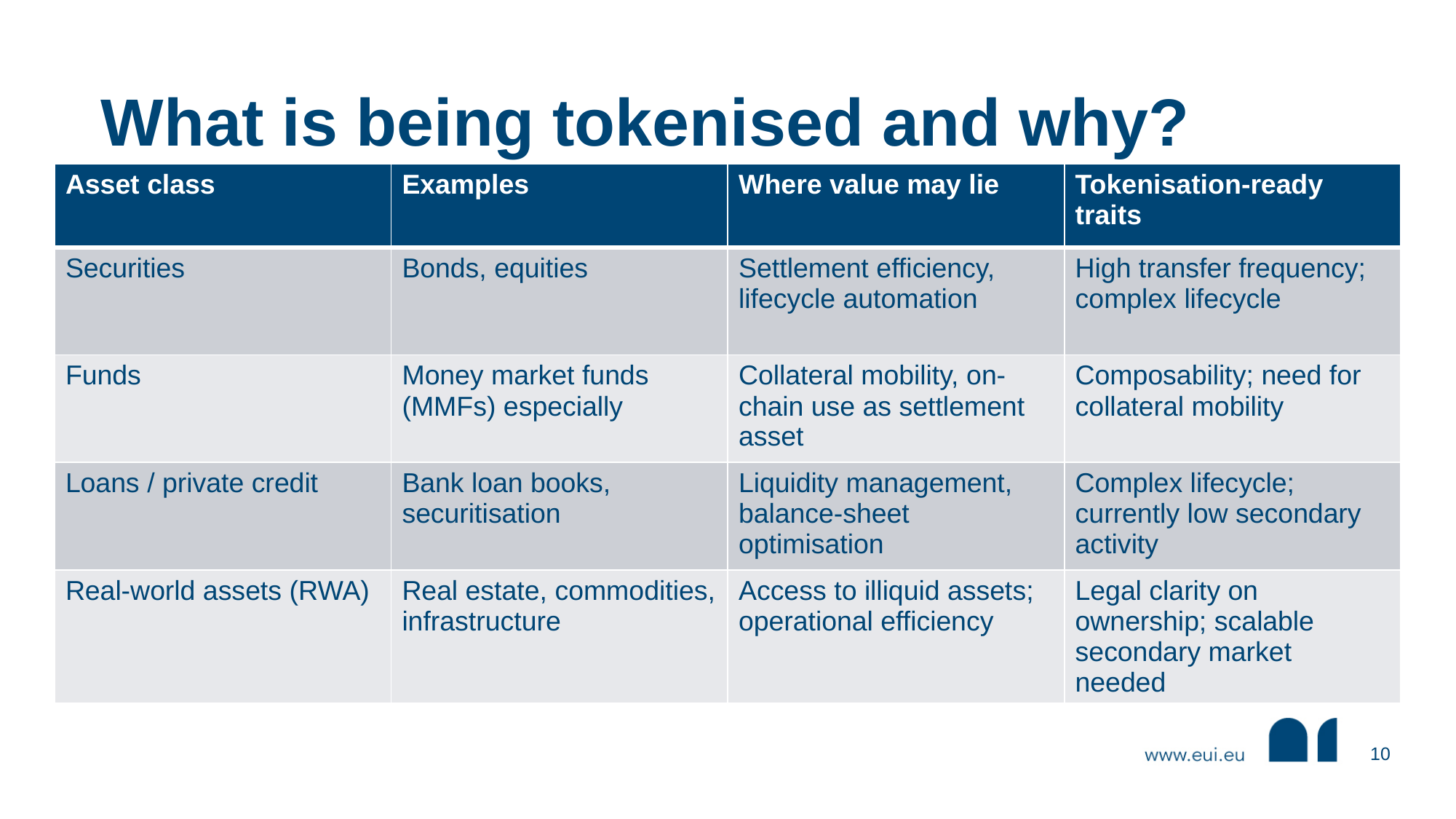

# What is being tokenised and why?
| Asset class | Examples | Where value may lie | Tokenisation-ready traits |
| --- | --- | --- | --- |
| Securities | Bonds, equities | Settlement efficiency, lifecycle automation | High transfer frequency; complex lifecycle |
| Funds | Money market funds (MMFs) especially | Collateral mobility, on-chain use as settlement asset | Composability; need for collateral mobility |
| Loans / private credit | Bank loan books, securitisation | Liquidity management, balance-sheet optimisation | Complex lifecycle; currently low secondary activity |
| Real-world assets (RWA) | Real estate, commodities, infrastructure | Access to illiquid assets; operational efficiency | Legal clarity on ownership; scalable secondary market needed |
10